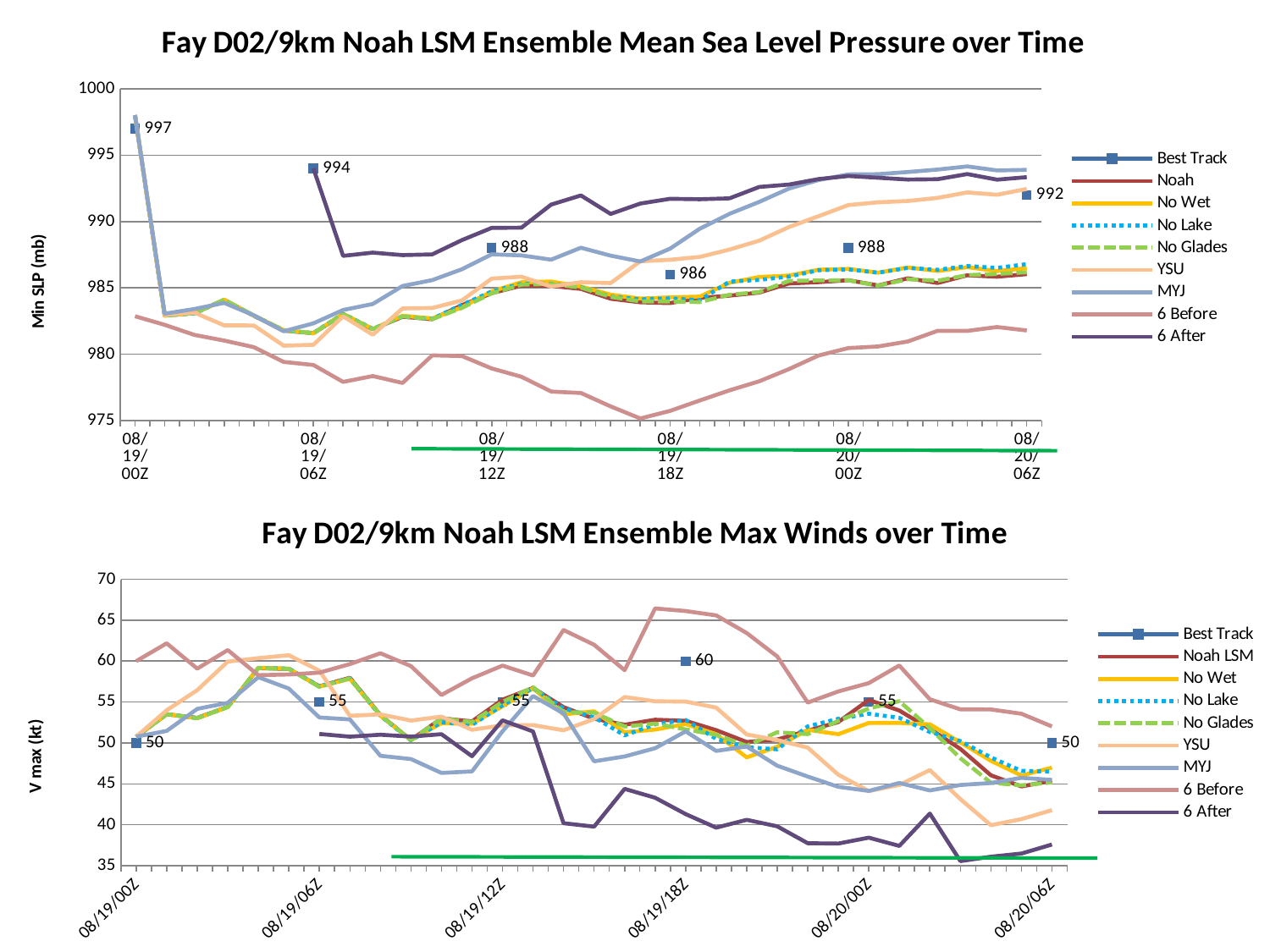

### Chart: Fay D02/9km Noah LSM Ensemble Mean Sea Level Pressure over Time

| Category |  |  |  |  |  |  |  |  |  |
|---|---|---|---|---|---|---|---|---|---|
| 08/19/00Z | 997.0 | 998.007 | 998.007 | 998.007 | 998.007 | 998.007 | 998.007 | 982.864 | None |
|  | None | 982.916 | 982.92 | 982.916 | 982.919 | 982.977 | 983.055 | 982.218 | None |
|  | None | 983.099 | 983.092 | 983.084 | 983.097 | 983.135 | 983.412 | 981.458 | None |
|  | None | 984.094 | 984.104 | 984.091 | 984.106 | 982.18 | 983.868 | 981.033 | None |
|  | None | 982.902 | 982.899 | 982.901 | 982.926 | 982.169 | 982.933 | 980.536 | None |
|  | None | 981.785 | 981.819 | 981.795 | 981.822 | 980.65 | 981.731 | 979.425 | None |
| 08/19/06Z | 994.0 | 981.585 | 981.577 | 981.601 | 981.59 | 980.712 | 982.327 | 979.196 | 994.005 |
|  | None | 983.001 | 983.058 | 983.039 | 983.014 | 982.859 | 983.335 | 977.92 | 987.41 |
|  | None | 981.885 | 981.906 | 981.914 | 981.894 | 981.473 | 983.786 | 978.36 | 987.654 |
|  | None | 982.825 | 982.901 | 982.835 | 982.858 | 983.453 | 985.141 | 977.841 | 987.468 |
|  | None | 982.64 | 982.701 | 982.67 | 982.647 | 983.486 | 985.584 | 979.918 | 987.521 |
|  | None | 983.7 | 983.539 | 983.726 | 983.492 | 984.058 | 986.404 | 979.868 | 988.601 |
| 08/19/12Z | 988.0 | 984.601 | 984.738 | 984.727 | 984.588 | 985.698 | 987.527 | 978.932 | 989.522 |
|  | None | 985.168 | 985.423 | 985.307 | 985.239 | 985.843 | 987.445 | 978.307 | 989.536 |
|  | None | 985.149 | 985.479 | 985.315 | 985.29 | 985.098 | 987.122 | 977.194 | 991.275 |
|  | None | 984.923 | 985.098 | 985.046 | 985.024 | 985.424 | 988.028 | 977.088 | 991.961 |
|  | None | 984.183 | 984.489 | 984.341 | 984.324 | 985.362 | 987.426 | 976.078 | 990.571 |
|  | None | 983.915 | 984.192 | 984.137 | 983.979 | 987.005 | 986.99 | 975.169 | 991.351 |
| 08/19/18Z | 986.0 | 983.854 | 984.284 | 984.208 | 983.973 | 987.117 | 987.951 | 975.738 | 991.709 |
|  | None | 984.243 | 984.342 | 984.073 | 983.928 | 987.332 | 989.458 | 976.523 | 991.675 |
|  | None | 984.416 | 985.383 | 985.473 | 984.484 | 987.882 | 990.578 | 977.286 | 991.743 |
|  | None | 984.643 | 985.82 | 985.6 | 984.684 | 988.558 | 991.477 | 977.967 | 992.6 |
|  | None | 985.331 | 985.929 | 985.85 | 985.526 | 989.58 | 992.478 | 978.885 | 992.782 |
|  | None | 985.432 | 986.367 | 986.331 | 985.563 | 990.403 | 993.125 | 979.91 | 993.197 |
| 08/20/00Z | 988.0 | 985.577 | 986.429 | 986.395 | 985.566 | 991.239 | 993.547 | 980.467 | 993.424 |
|  | None | 985.182 | 986.14 | 986.144 | 985.166 | 991.448 | 993.565 | 980.589 | 993.293 |
|  | None | 985.72 | 986.537 | 986.502 | 985.65 | 991.546 | 993.728 | 980.966 | 993.16 |
|  | None | 985.367 | 986.271 | 986.359 | 985.535 | 991.779 | 993.909 | 981.768 | 993.184 |
|  | None | 985.945 | 986.561 | 986.643 | 985.962 | 992.193 | 994.146 | 981.762 | 993.571 |
|  | None | 985.839 | 986.266 | 986.507 | 986.048 | 992.013 | 993.845 | 982.051 | 993.149 |
| 08/20/06Z | 992.0 | 986.032 | 986.478 | 986.785 | 986.175 | 992.452 | 993.887 | 981.794 | 993.339 |

### Chart: Fay D02/9km Noah LSM Ensemble Max Winds over Time

| Category |  |  |  |  |  |  |  |  |  |
|---|---|---|---|---|---|---|---|---|---|
| 08/19/00Z | 50.0 | 50.766 | 50.766 | 50.766 | 50.766 | 50.766 | 50.766 | 59.994 | None |
|  | None | 53.516 | 53.514 | 53.515 | 53.512 | 53.998 | 51.467 | 62.176 | None |
|  | None | 53.06 | 53.029 | 53.056 | 53.031 | 56.454 | 54.165 | 59.08 | None |
|  | None | 54.412 | 54.387 | 54.396 | 54.39 | 59.937 | 54.906 | 61.348 | None |
|  | None | 59.138 | 59.181 | 59.148 | 59.16 | 60.358 | 58.043 | 58.28 | None |
|  | None | 59.04 | 59.084 | 59.092 | 59.046 | 60.723 | 56.641 | 58.367 | None |
| 08/19/06Z | 55.0 | 56.917 | 56.879 | 56.927 | 56.841 | 58.835 | 53.114 | 58.589 | 51.095 |
|  | None | 57.967 | 57.838 | 57.893 | 57.904 | 53.316 | 52.879 | 59.633 | 50.764 |
|  | None | 53.408 | 53.333 | 53.325 | 53.391 | 53.498 | 48.431 | 60.957 | 51.002 |
|  | None | 50.355 | 50.361 | 50.311 | 50.333 | 52.737 | 48.035 | 59.39 | 50.77 |
|  | None | 53.012 | 52.411 | 52.536 | 53.005 | 53.223 | 46.335 | 55.861 | 51.071 |
|  | None | 52.643 | 52.338 | 52.206 | 52.563 | 51.608 | 46.523 | 57.901 | 48.383 |
| 08/19/12Z | 55.0 | 55.286 | 54.484 | 54.598 | 55.022 | 52.155 | 51.421 | 59.449 | 52.769 |
|  | None | 56.715 | 56.675 | 56.718 | 56.817 | 52.178 | 55.735 | 58.245 | 51.399 |
|  | None | 54.378 | 53.488 | 54.225 | 53.784 | 51.551 | 53.61 | 63.794 | 40.196 |
|  | None | 52.962 | 53.876 | 53.139 | 53.702 | 52.922 | 47.758 | 61.996 | 39.783 |
|  | None | 52.223 | 51.3 | 50.927 | 52.01 | 55.613 | 48.351 | 58.892 | 44.391 |
|  | None | 52.839 | 51.635 | 52.269 | 52.362 | 55.094 | 49.359 | 66.433 | 43.309 |
| 08/19/18Z | 60.0 | 52.708 | 52.306 | 52.807 | 51.65 | 55.058 | 51.416 | 66.118 | 41.314 |
|  | None | 51.561 | 51.069 | 50.504 | 50.993 | 54.322 | 49.025 | 65.586 | 39.656 |
|  | None | 50.113 | 48.242 | 49.476 | 49.651 | 51.037 | 49.564 | 63.432 | 40.614 |
|  | None | 50.421 | 49.527 | 49.225 | 51.304 | 50.357 | 47.219 | 60.574 | 39.818 |
|  | None | 51.5 | 51.602 | 52.021 | 51.081 | 49.425 | 45.894 | 54.932 | 37.754 |
|  | None | 52.555 | 51.07 | 52.95 | 52.692 | 46.131 | 44.644 | 56.295 | 37.713 |
| 08/20/00Z | 55.0 | 55.262 | 52.448 | 53.574 | 54.212 | 44.123 | 44.137 | 57.314 | 38.431 |
|  | None | 53.963 | 52.45 | 53.072 | 55.115 | 44.866 | 45.107 | 59.465 | 37.426 |
|  | None | 51.724 | 52.273 | 51.341 | 51.81 | 46.693 | 44.198 | 55.337 | 41.372 |
|  | None | 49.271 | 50.062 | 50.221 | 48.129 | 43.139 | 44.868 | 54.107 | 35.568 |
|  | None | 46.049 | 47.818 | 48.238 | 45.132 | 39.956 | 45.107 | 54.097 | 36.105 |
|  | None | 44.69 | 46.024 | 46.585 | 44.82 | 40.697 | 45.746 | 53.565 | 36.491 |
| 08/20/06Z | 50.0 | 45.388 | 46.992 | 46.501 | 45.176 | 41.798 | 45.483 | 52.016 | 37.599 |